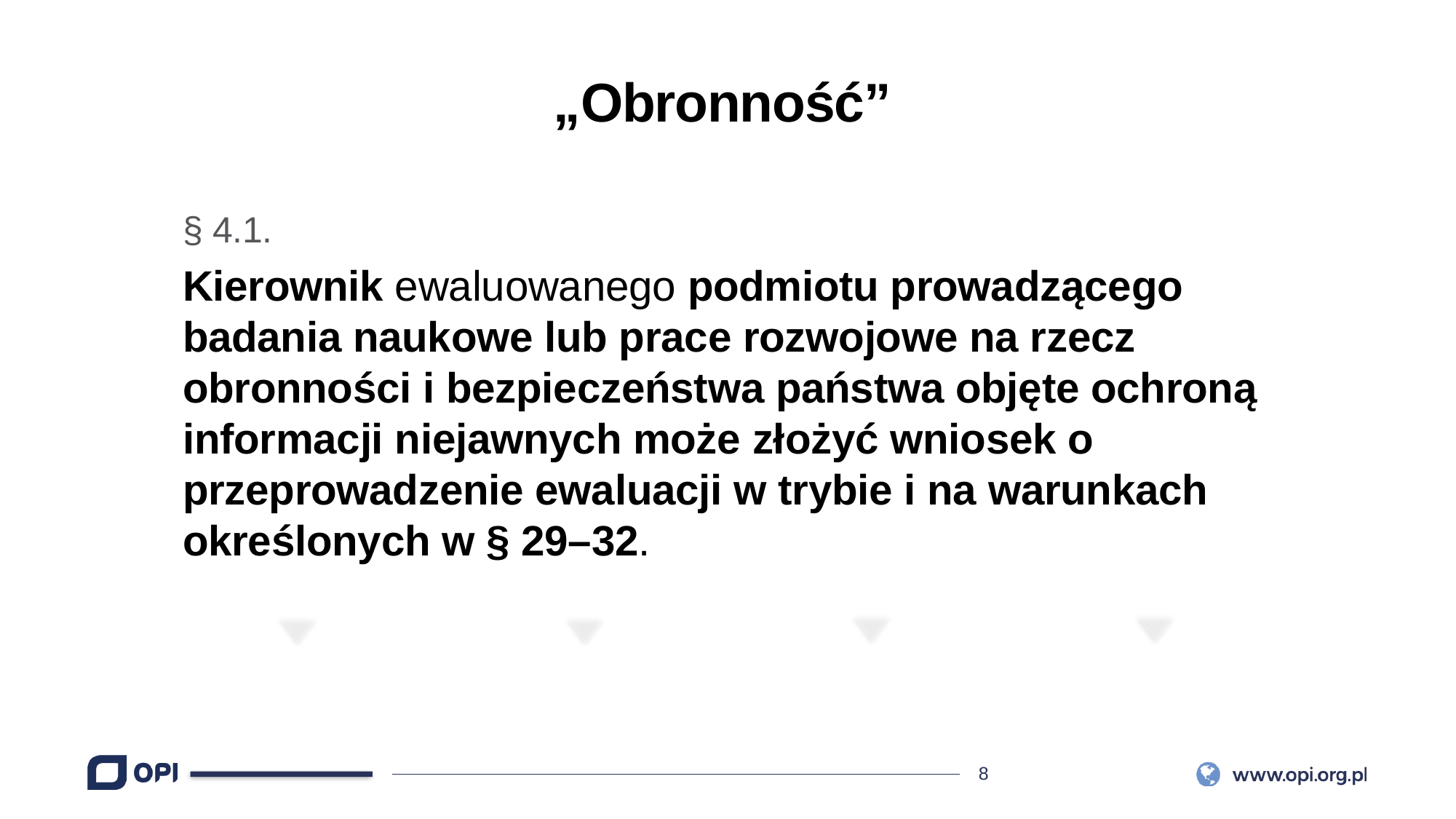

„Obronność”

§ 4.1.
Kierownik ewaluowanego podmiotu prowadzącego badania naukowe lub prace rozwojowe na rzecz obronności i bezpieczeństwa państwa objęte ochroną informacji niejawnych może złożyć wniosek o przeprowadzenie ewaluacji w trybie i na warunkach określonych w § 29–32.
01
02
03

INFOGRAPHIC
INFOGRAPHIC